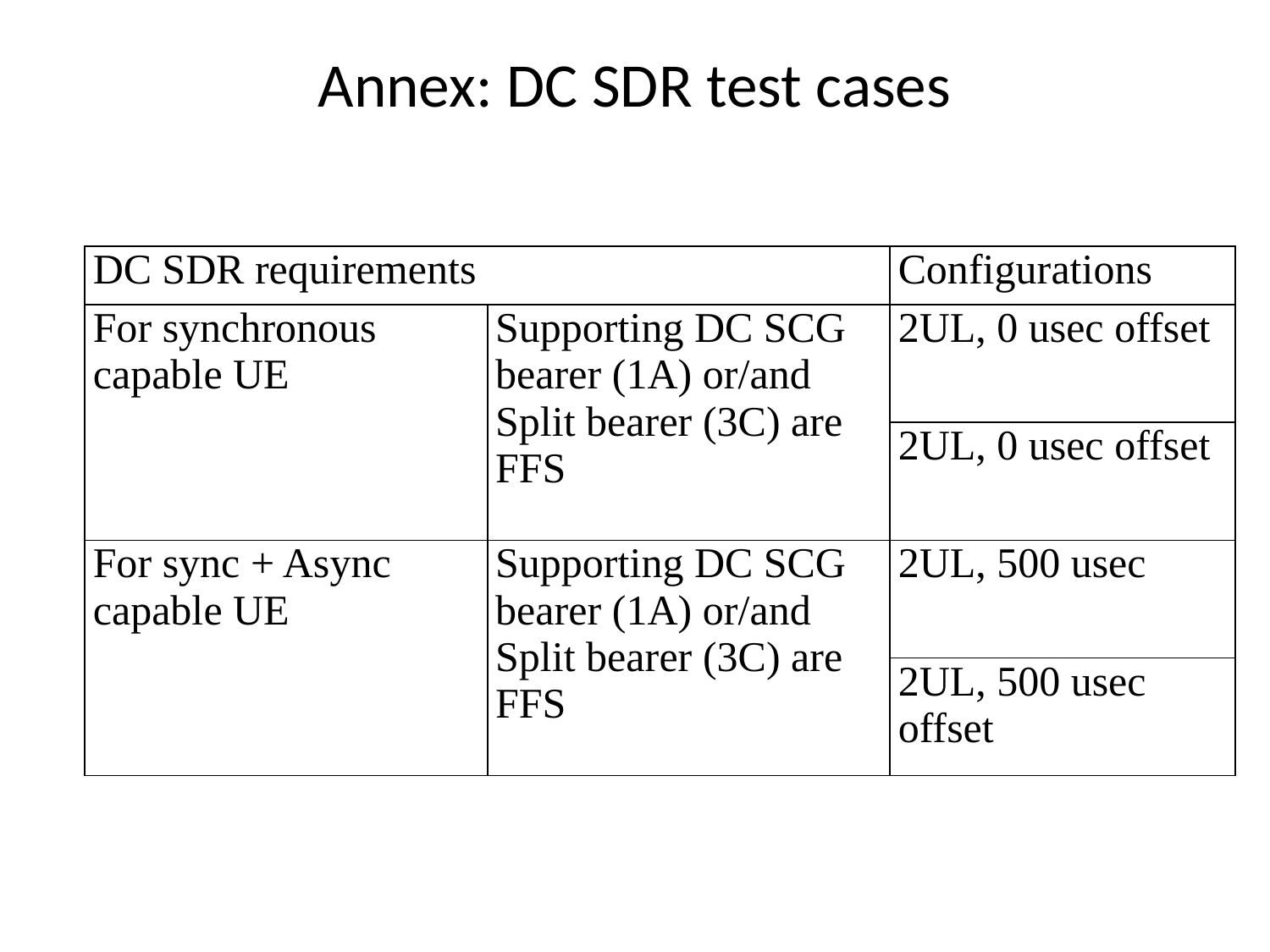

# Annex: DC SDR test cases
| DC SDR requirements |  | Configurations |
| --- | --- | --- |
| For synchronous capable UE | Supporting DC SCG bearer (1A) or/and Split bearer (3C) are FFS | 2UL, 0 usec offset |
|  |  | 2UL, 0 usec offset |
| For sync + Async capable UE | Supporting DC SCG bearer (1A) or/and Split bearer (3C) are FFS | 2UL, 500 usec |
|  |  | 2UL, 500 usec offset |